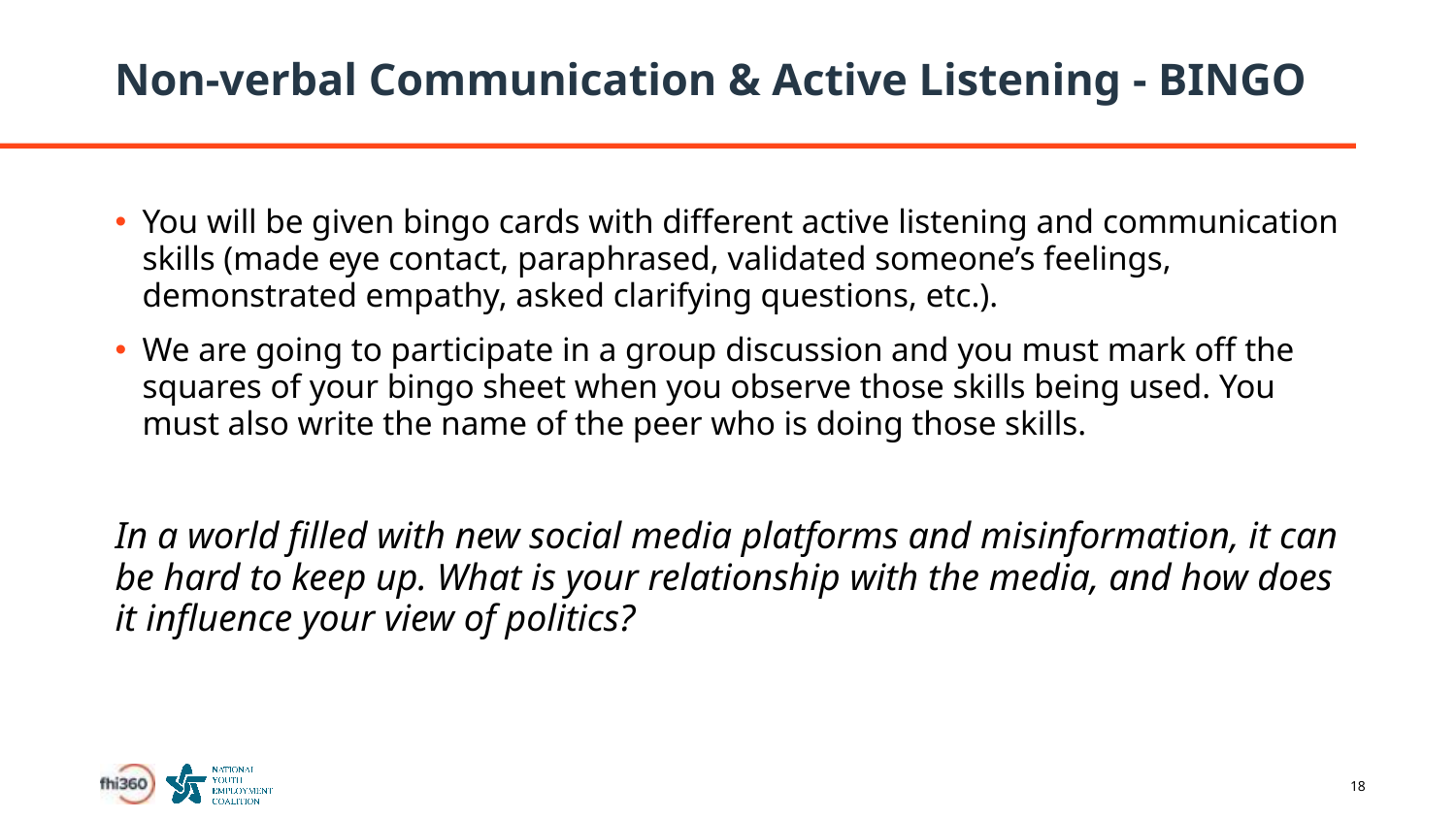

# Non-verbal Communication & Active Listening - BINGO
You will be given bingo cards with different active listening and communication skills (made eye contact, paraphrased, validated someone’s feelings, demonstrated empathy, asked clarifying questions, etc.).
We are going to participate in a group discussion and you must mark off the squares of your bingo sheet when you observe those skills being used. You must also write the name of the peer who is doing those skills.

In a world filled with new social media platforms and misinformation, it can be hard to keep up. What is your relationship with the media, and how does it influence your view of politics?